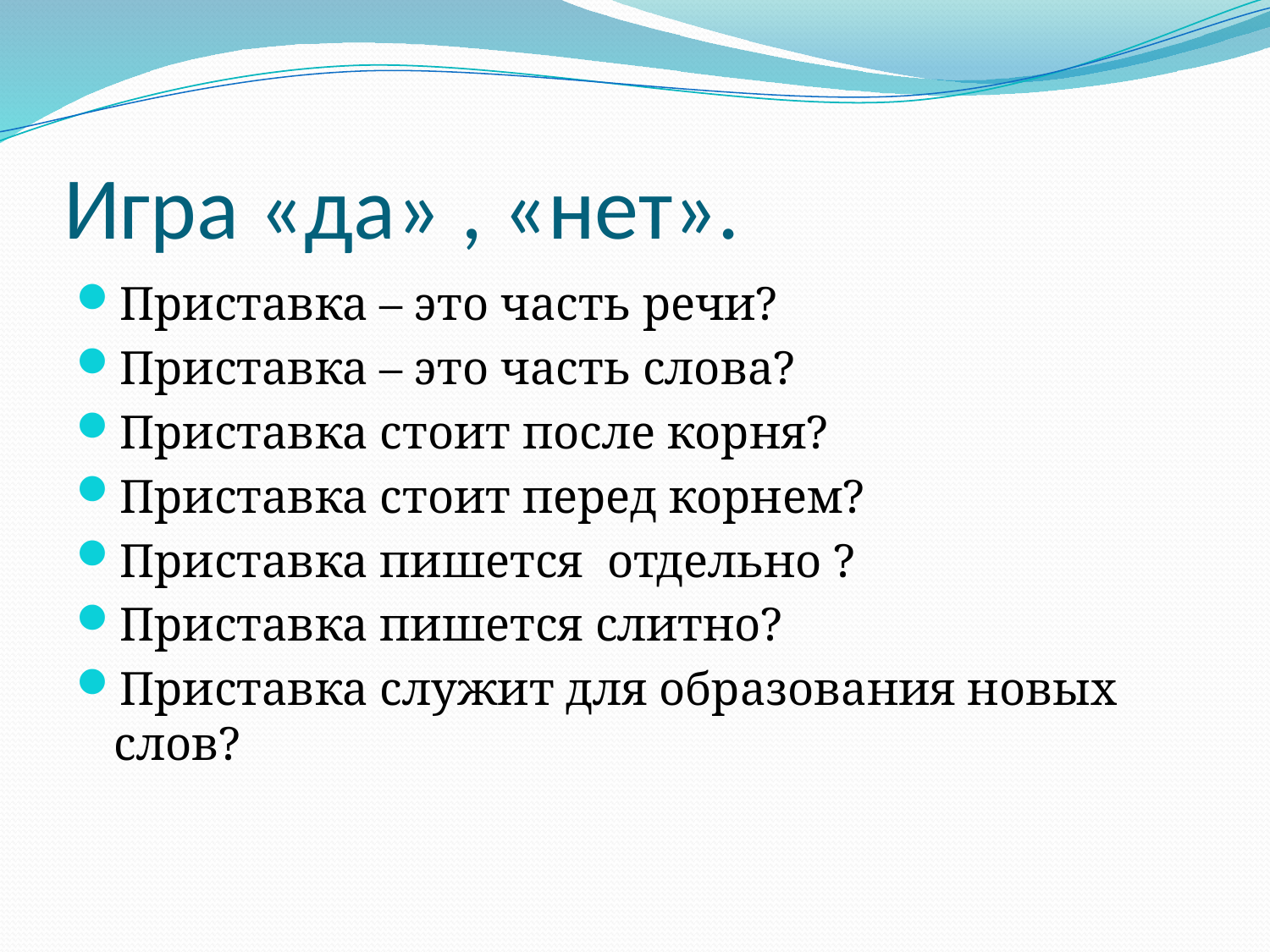

# Игра «да» , «нет».
Приставка – это часть речи?
Приставка – это часть слова?
Приставка стоит после корня?
Приставка стоит перед корнем?
Приставка пишется  отдельно ?
Приставка пишется слитно?
Приставка служит для образования новых слов?